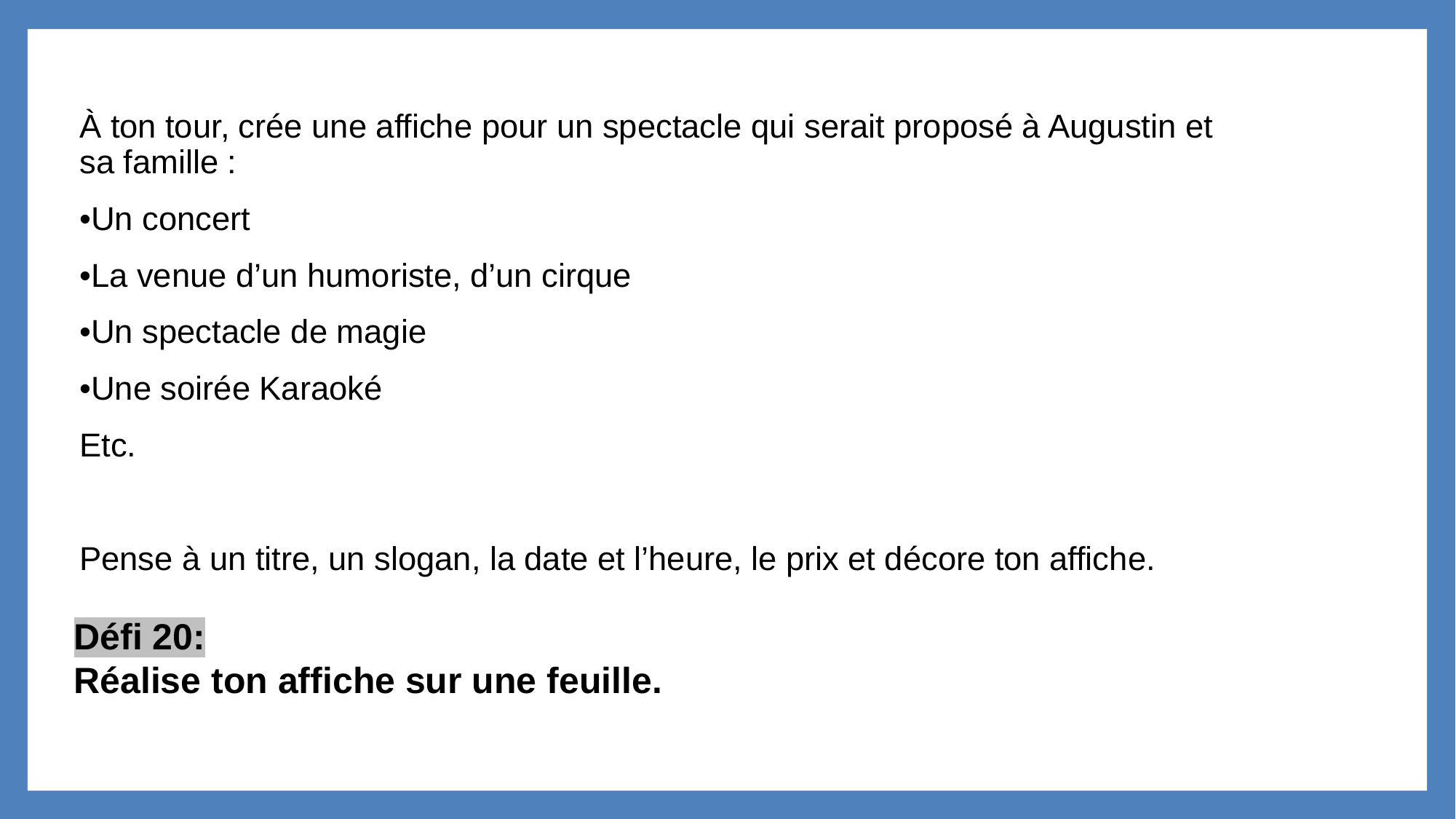

À ton tour, crée une affiche pour un spectacle qui serait proposé à Augustin et sa famille :
•Un concert
•La venue d’un humoriste, d’un cirque
•Un spectacle de magie
•Une soirée Karaoké
Etc.

Pense à un titre, un slogan, la date et l’heure, le prix et décore ton affiche.
Défi 20:
Réalise ton affiche sur une feuille.